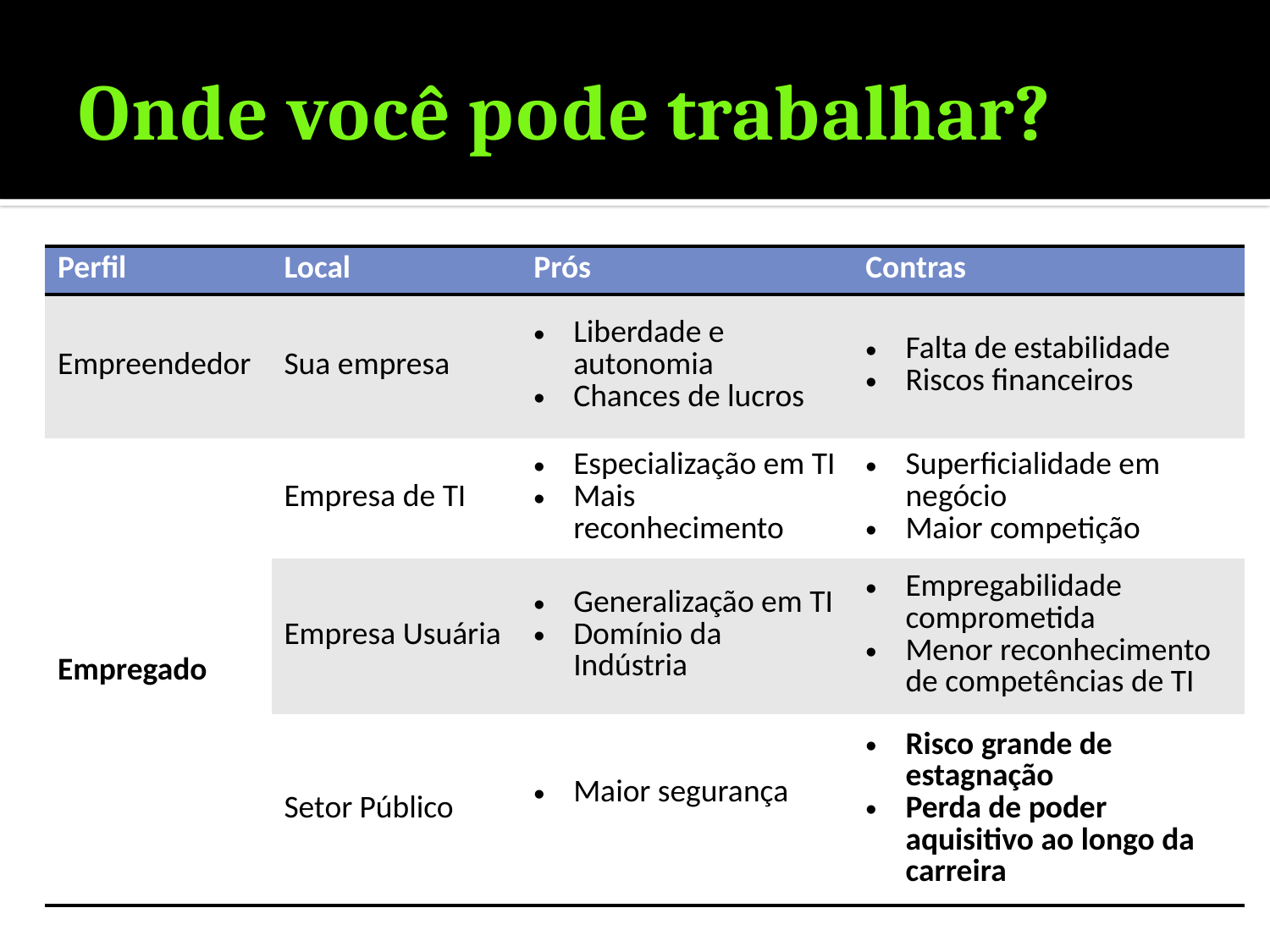

# Onde você pode trabalhar?
| Perfil | Local | Prós | Contras |
| --- | --- | --- | --- |
| Empreendedor | Sua empresa | Liberdade e autonomia Chances de lucros | Falta de estabilidade Riscos financeiros |
| Empregado | Empresa de TI | Especialização em TI Mais reconhecimento | Superficialidade em negócio Maior competição |
|  | Empresa Usuária | Generalização em TI Domínio da Indústria | Empregabilidade comprometida Menor reconhecimento de competências de TI |
|  | Setor Público | Maior segurança | Risco grande de estagnação Perda de poder aquisitivo ao longo da carreira |